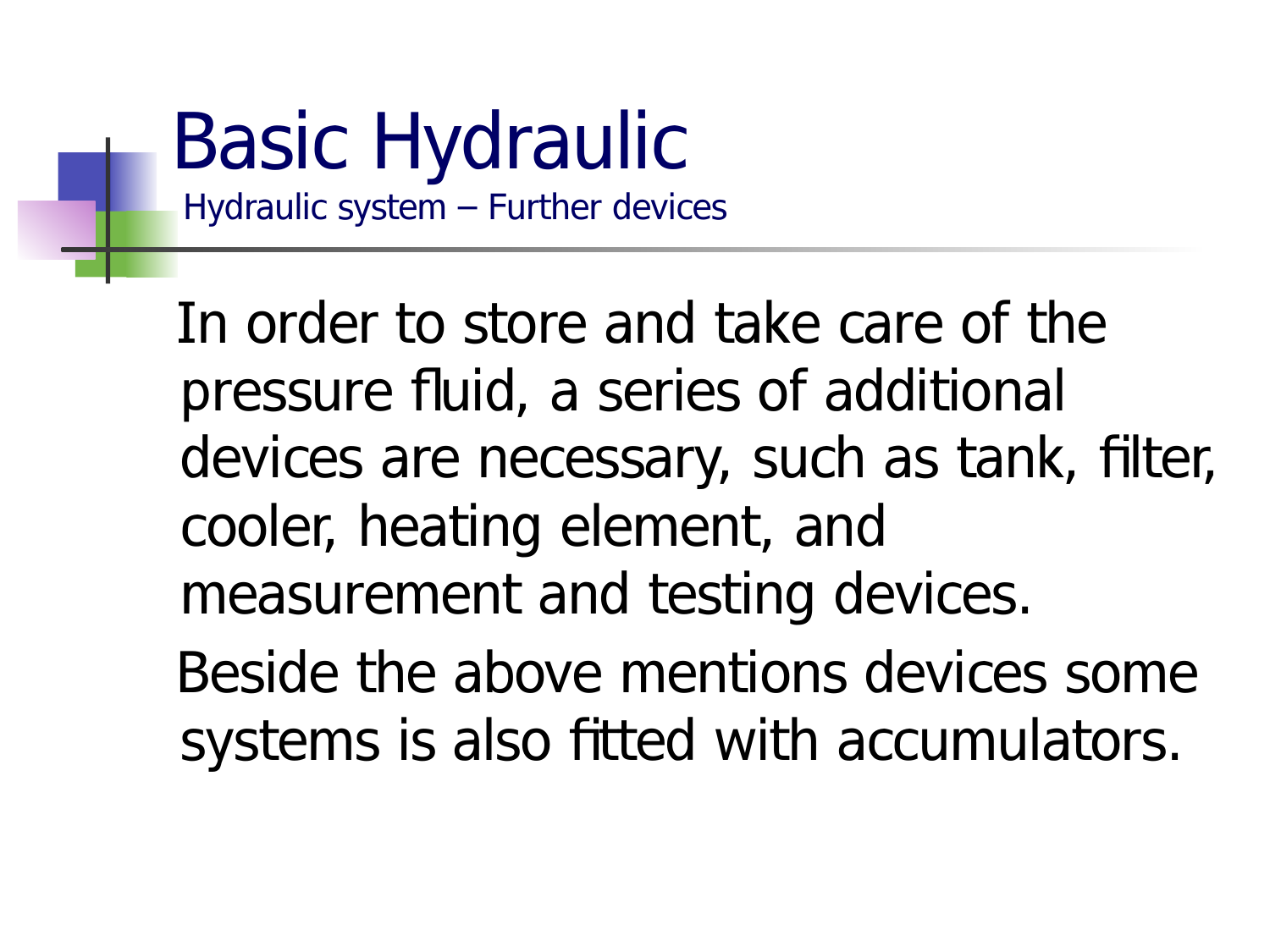

# Basic Hydraulic Hydraulic system – Further devices
In order to store and take care of the pressure fluid, a series of additional devices are necessary, such as tank, filter, cooler, heating element, and measurement and testing devices.
Beside the above mentions devices some systems is also fitted with accumulators.